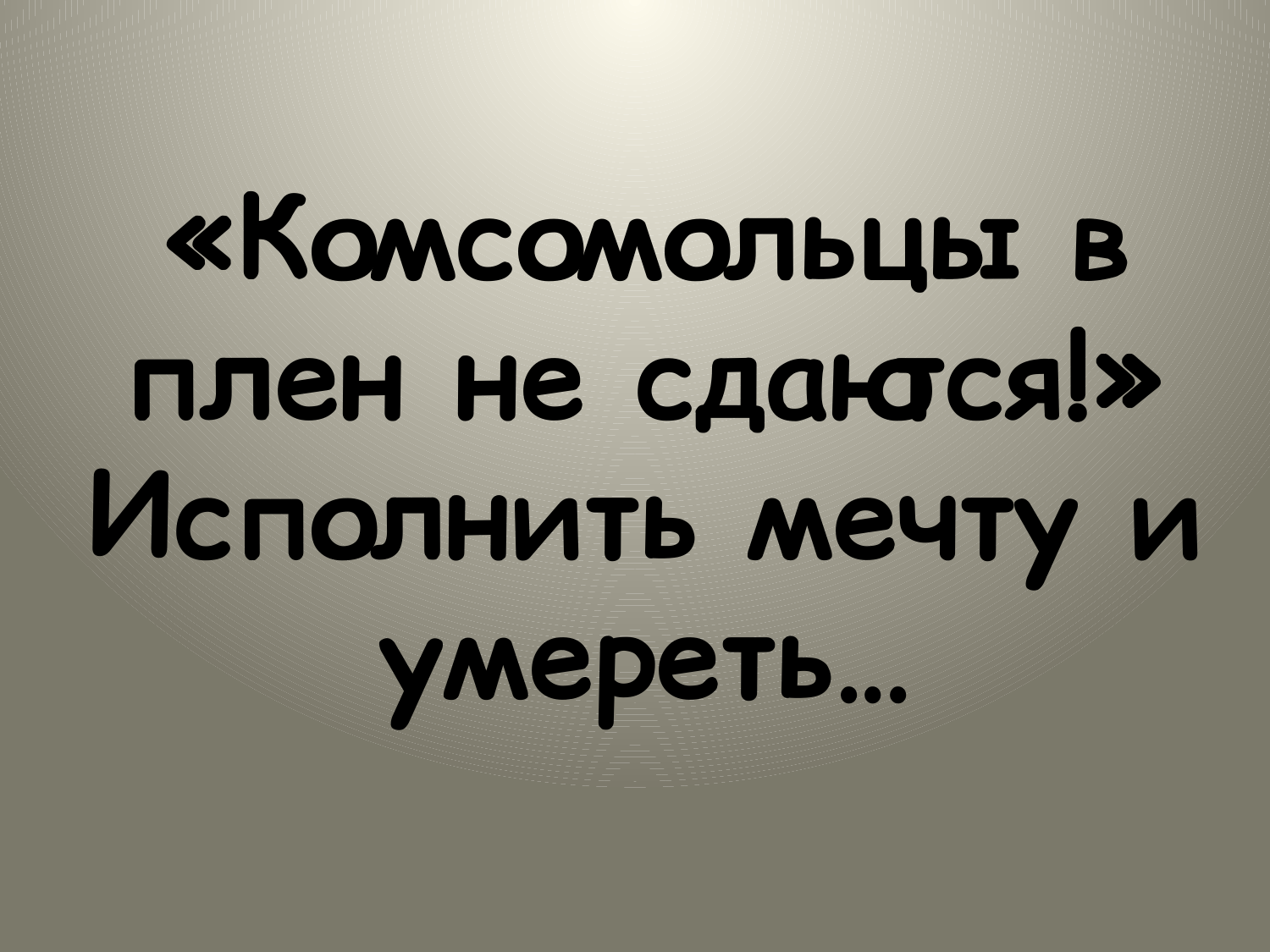

«Комсомольцы в плен не сдаются!» Исполнить мечту и умереть…